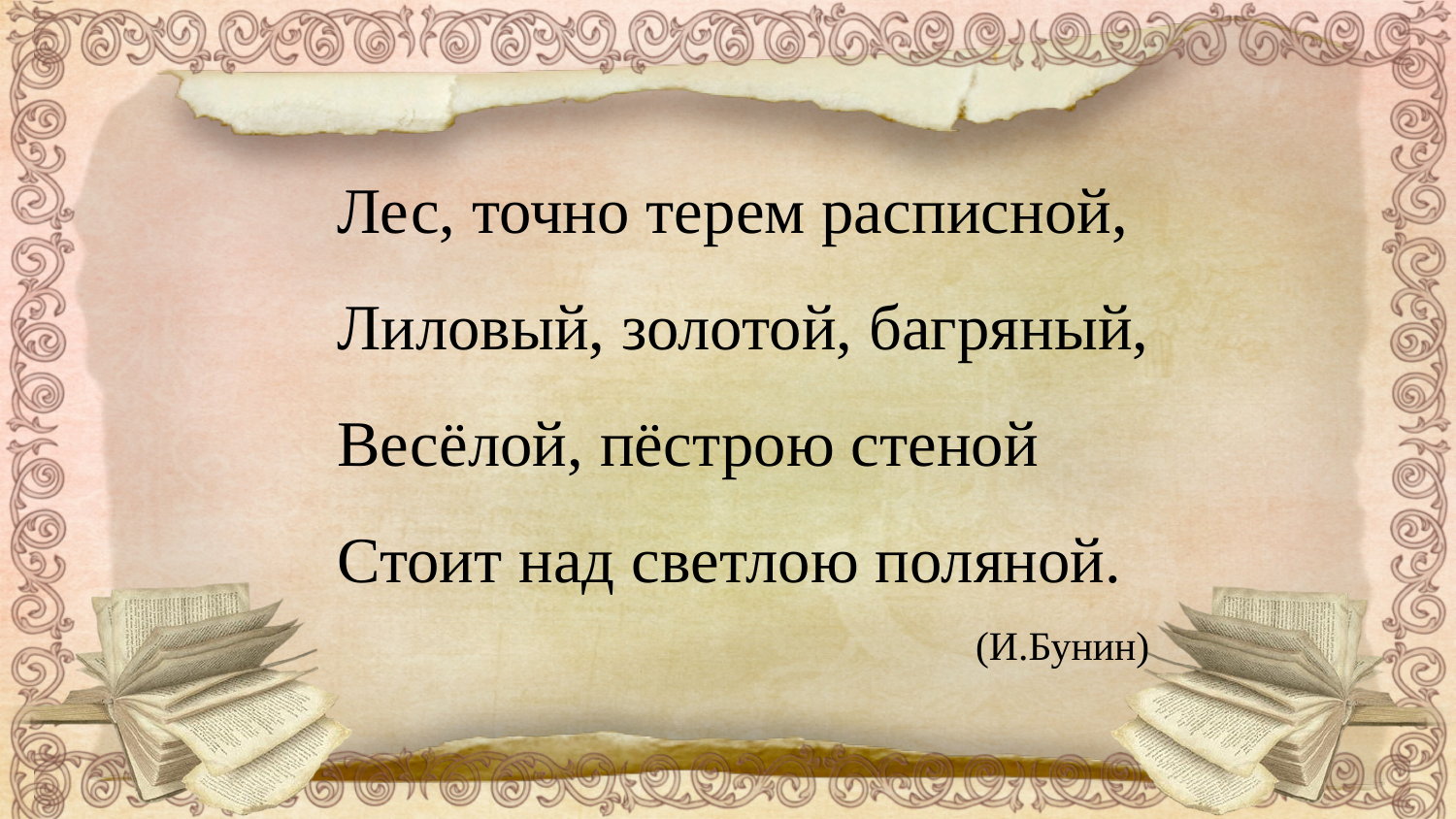

Лес, точно терем расписной,
Лиловый, золотой, багряный,
Весёлой, пёстрою стеной
Стоит над светлою поляной.
(И.Бунин)